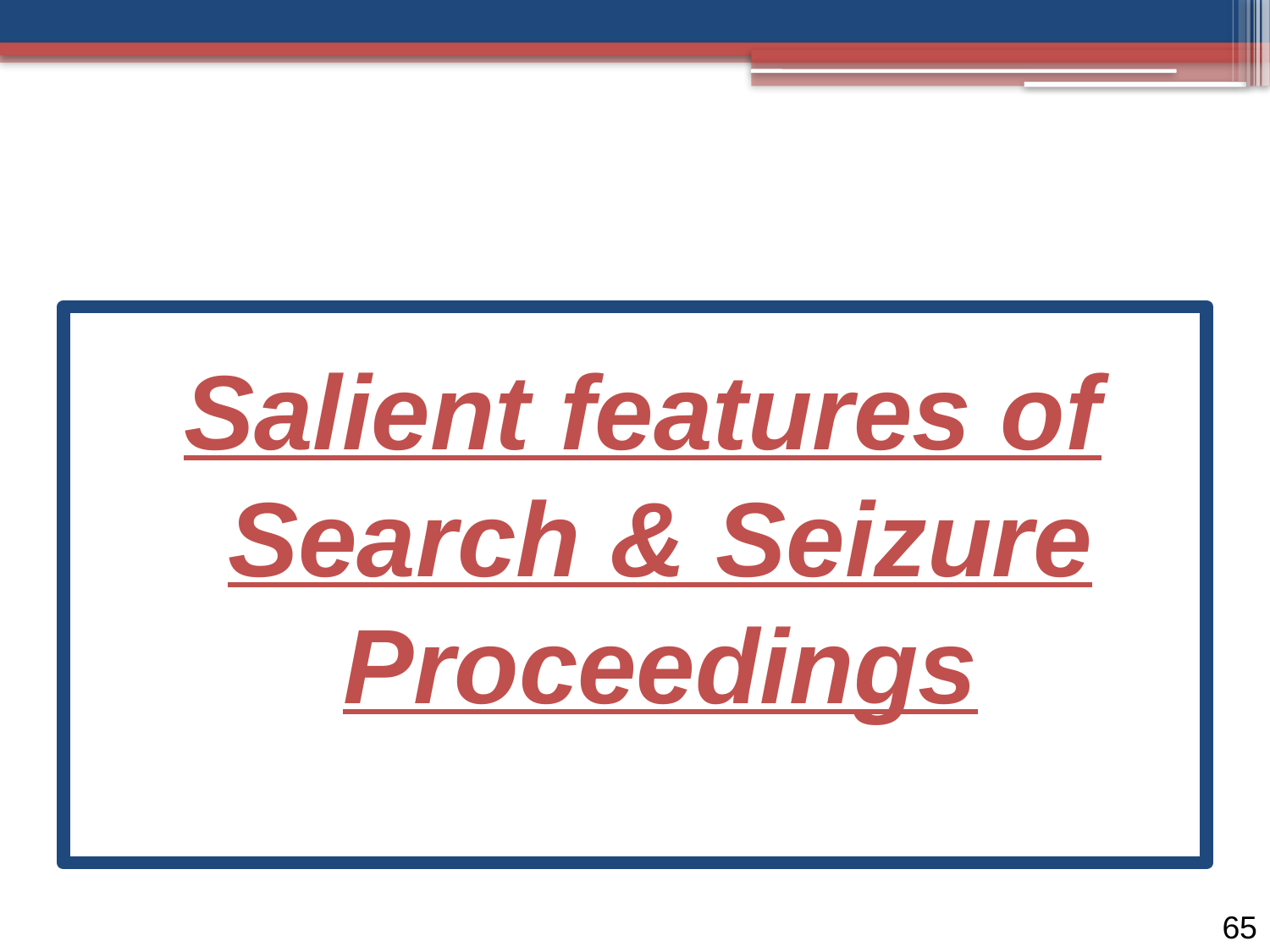

Salient features of Search & Seizure Proceedings

65